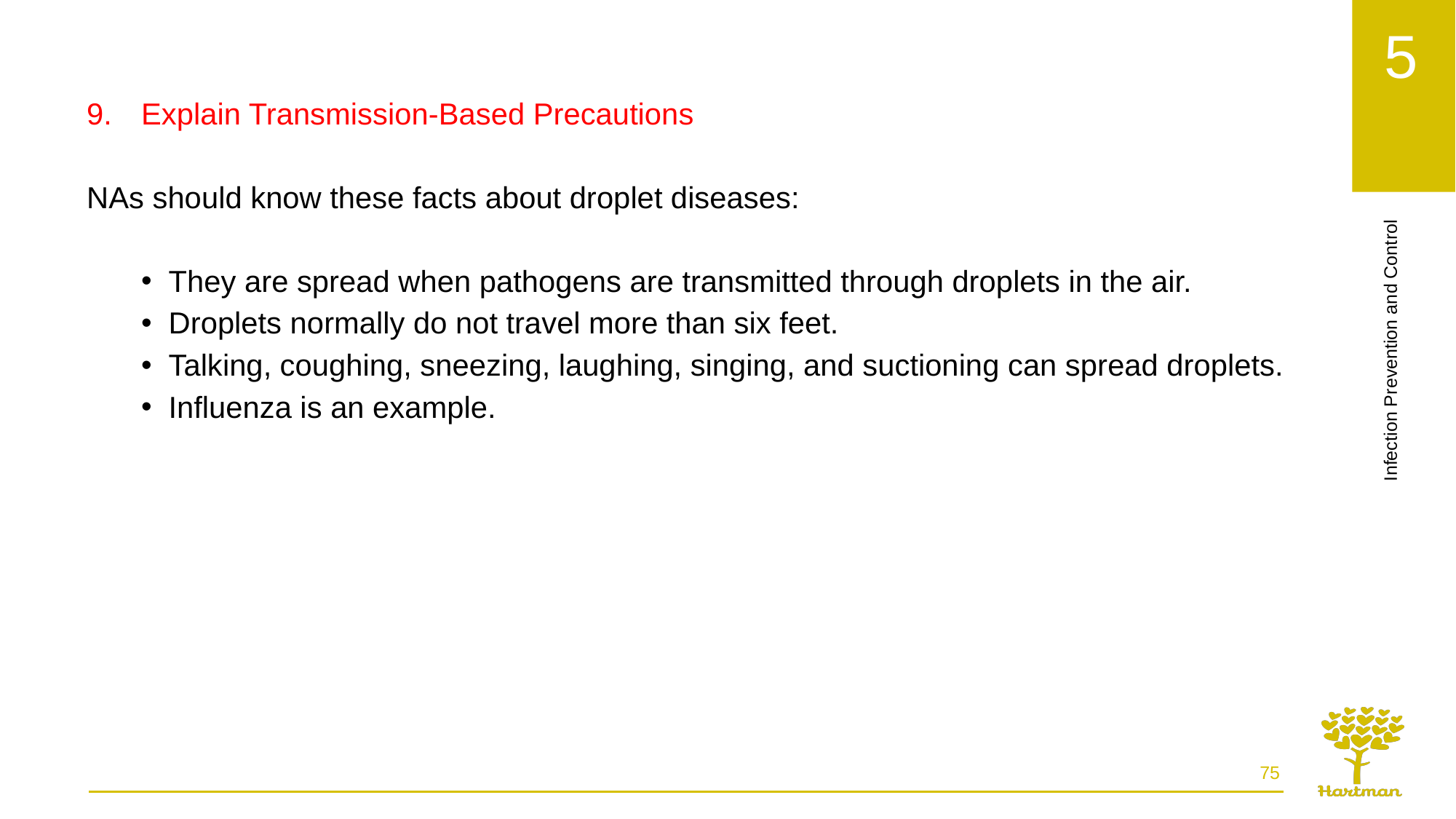

Explain Transmission-Based Precautions

NAs should know these facts about droplet diseases:

They are spread when pathogens are transmitted through droplets in the air.
Droplets normally do not travel more than six feet.
Talking, coughing, sneezing, laughing, singing, and suctioning can spread droplets.
Influenza is an example.

75